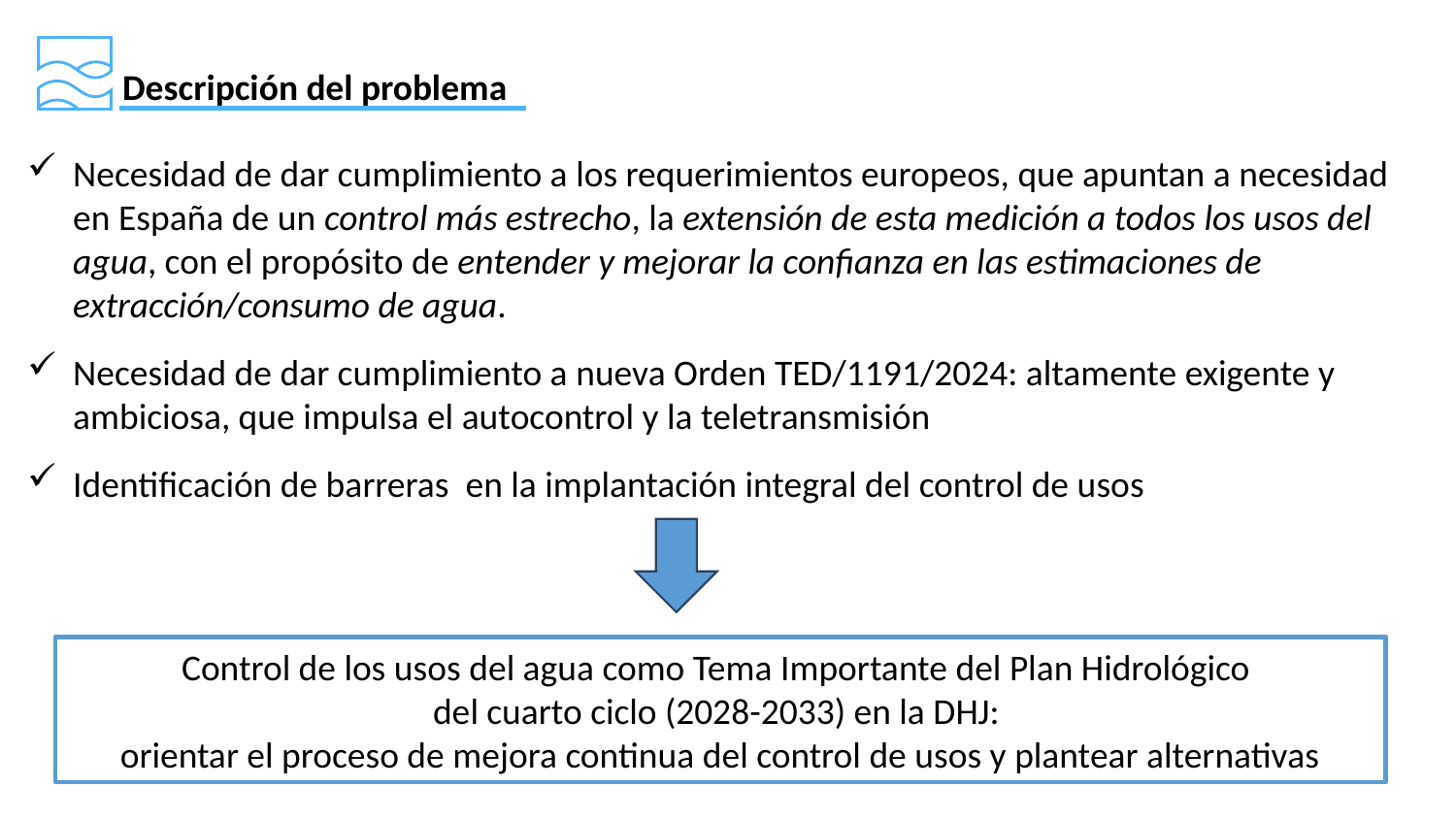

Descripción del problema
Necesidad de dar cumplimiento a los requerimientos europeos, que apuntan a necesidad en España de un control más estrecho, la extensión de esta medición a todos los usos del agua, con el propósito de entender y mejorar la confianza en las estimaciones de extracción/consumo de agua.
Necesidad de dar cumplimiento a nueva Orden TED/1191/2024: altamente exigente y ambiciosa, que impulsa el autocontrol y la teletransmisión
Identificación de barreras  en la implantación integral del control de usos

Control de los usos del agua como Tema Importante del Plan Hidrológico
del cuarto ciclo (2028-2033) en la DHJ:
orientar el proceso de mejora continua del control de usos y plantear alternativas